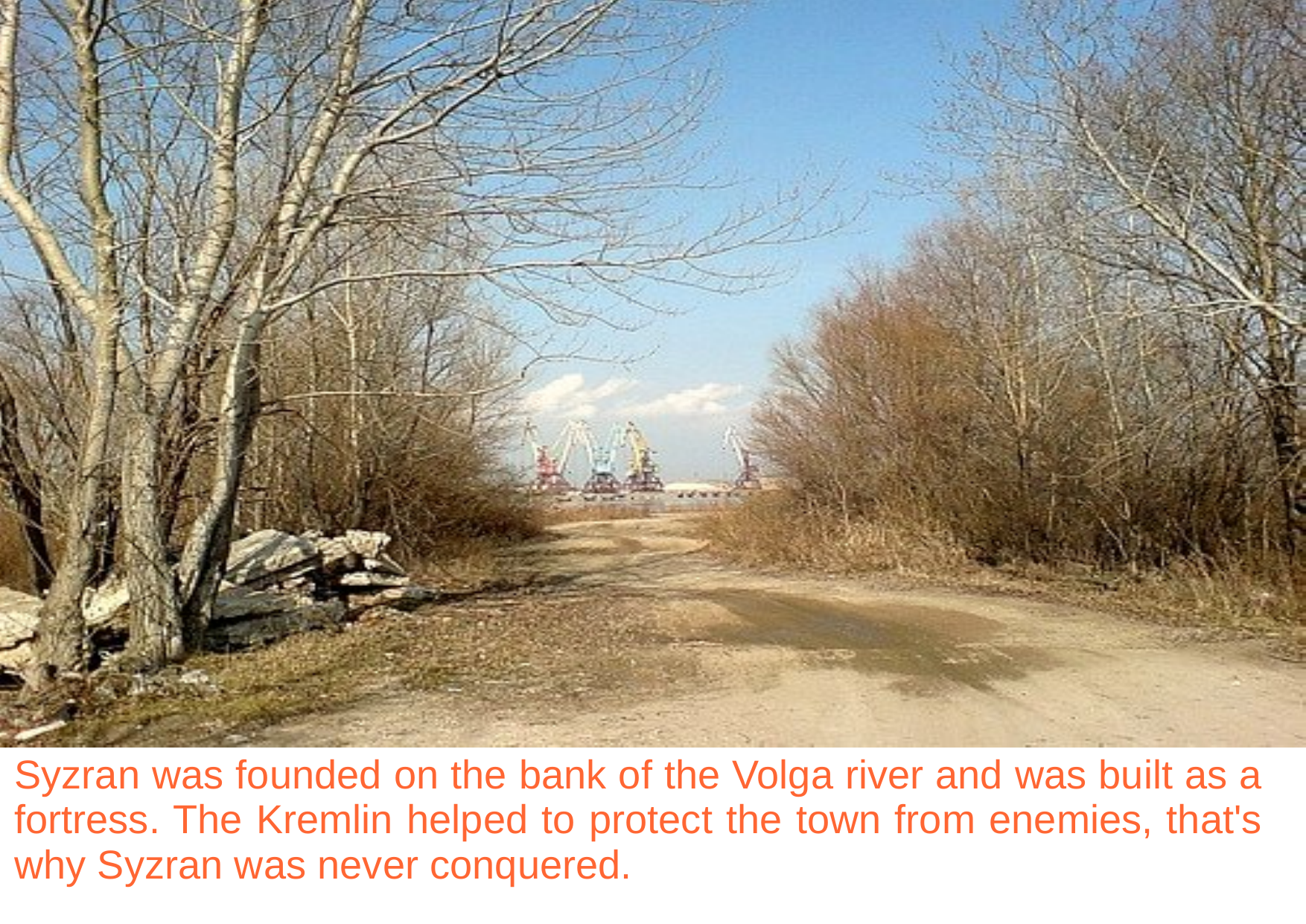

Syzran was founded on the bank of the Volga river and was built as a fortress. The Kremlin helped to protect the town from enemies, that's why Syzran was never conquered.